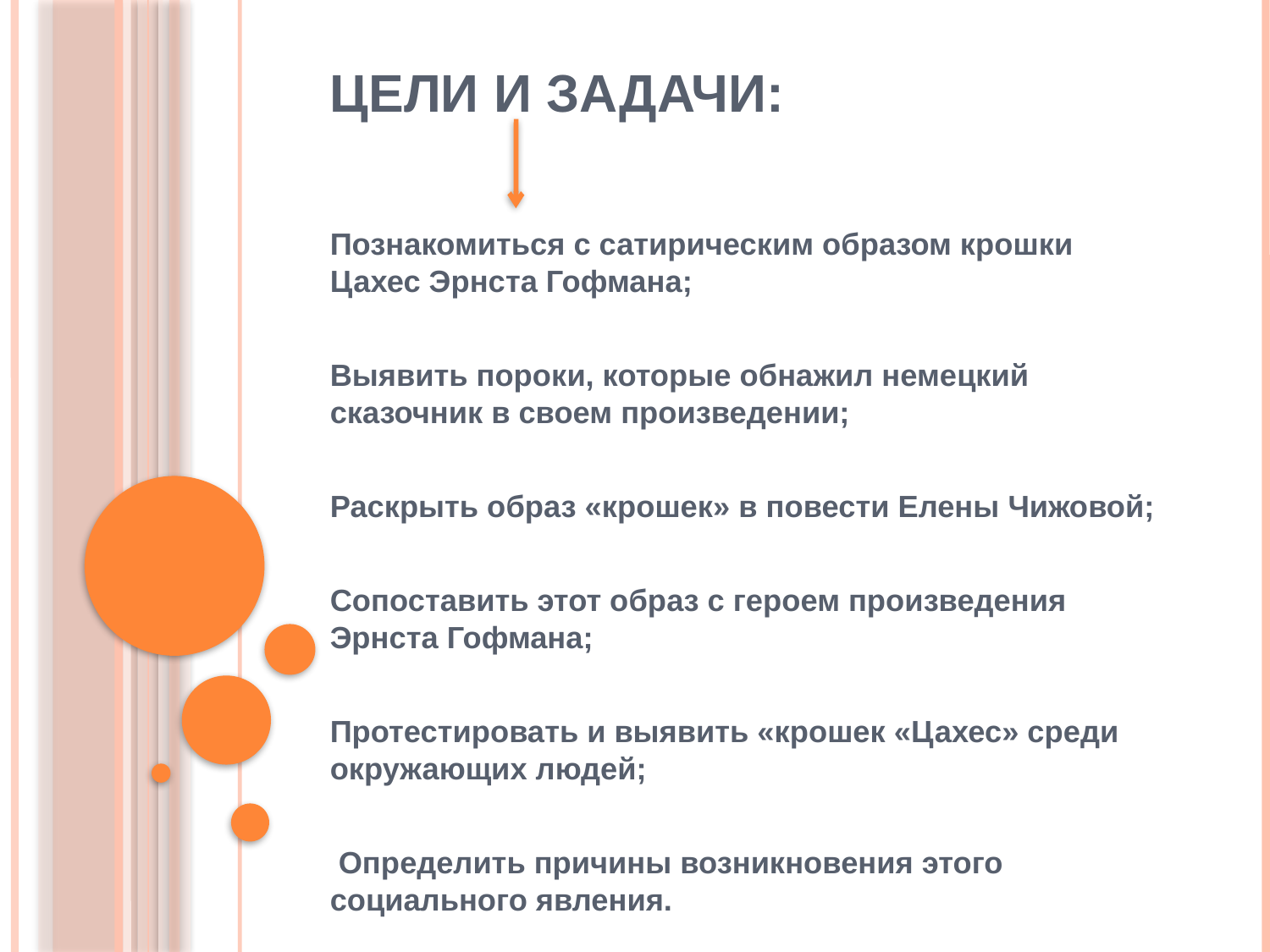

# Цели и задачи:
Познакомиться с сатирическим образом крошки Цахес Эрнста Гофмана;

Выявить пороки, которые обнажил немецкий сказочник в своем произведении;

Раскрыть образ «крошек» в повести Елены Чижовой;

Сопоставить этот образ с героем произведения Эрнста Гофмана;

Протестировать и выявить «крошек «Цахес» среди окружающих людей;

 Определить причины возникновения этого социального явления.